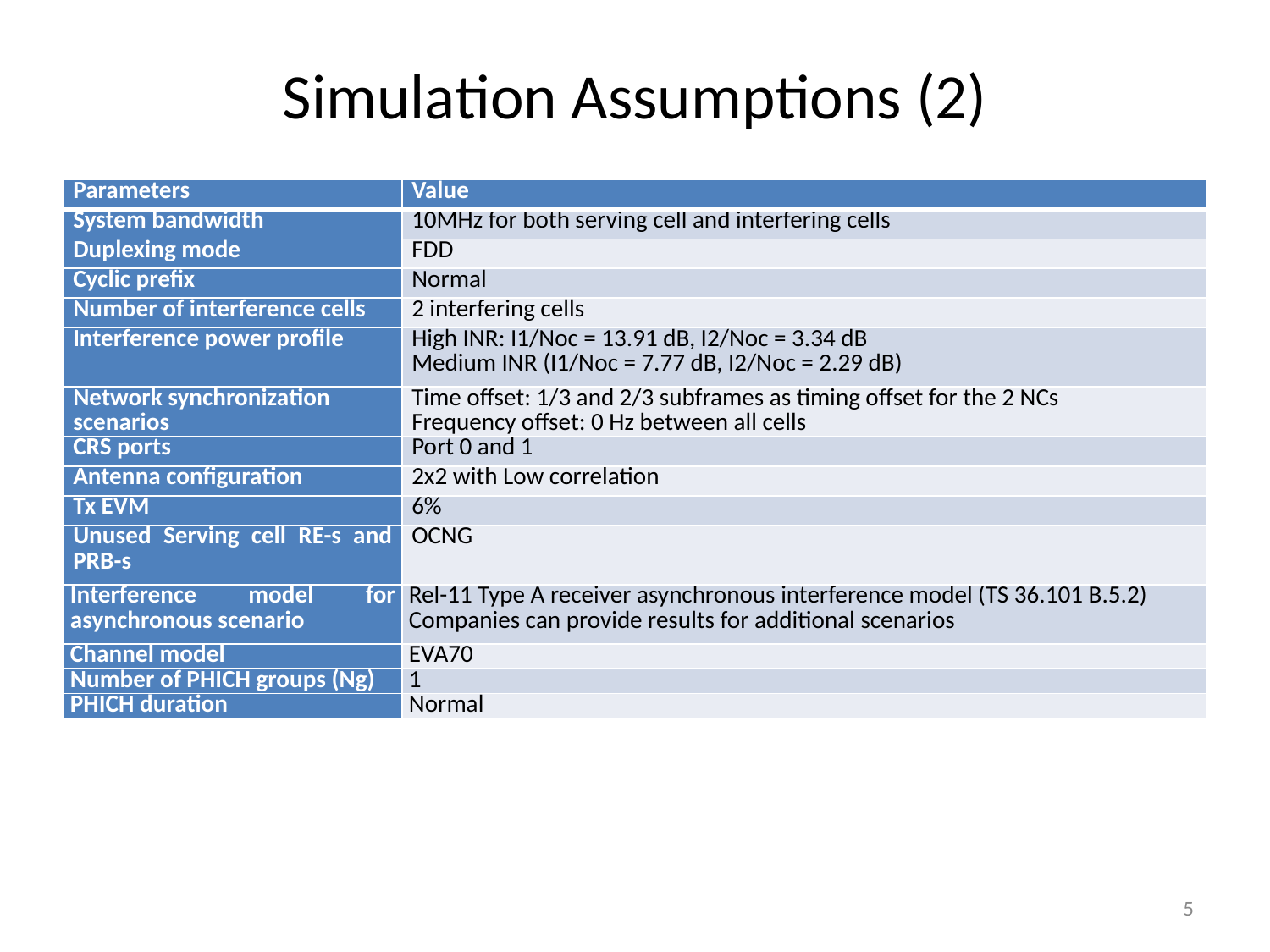

# Simulation Assumptions (2)
| Parameters | Value |
| --- | --- |
| System bandwidth | 10MHz for both serving cell and interfering cells |
| Duplexing mode | FDD |
| Cyclic prefix | Normal |
| Number of interference cells | 2 interfering cells |
| Interference power profile | High INR: I1/Noc = 13.91 dB, I2/Noc = 3.34 dB Medium INR (I1/Noc = 7.77 dB, I2/Noc = 2.29 dB) |
| Network synchronization scenarios | Time offset: 1/3 and 2/3 subframes as timing offset for the 2 NCs Frequency offset: 0 Hz between all cells |
| CRS ports | Port 0 and 1 |
| Antenna configuration | 2x2 with Low correlation |
| Tx EVM | 6% |
| Unused Serving cell RE-s and PRB-s | OCNG |
| Interference model for asynchronous scenario | Rel-11 Type A receiver asynchronous interference model (TS 36.101 B.5.2) Companies can provide results for additional scenarios |
| Channel model | EVA70 |
| Number of PHICH groups (Ng) | 1 |
| PHICH duration | Normal |
5